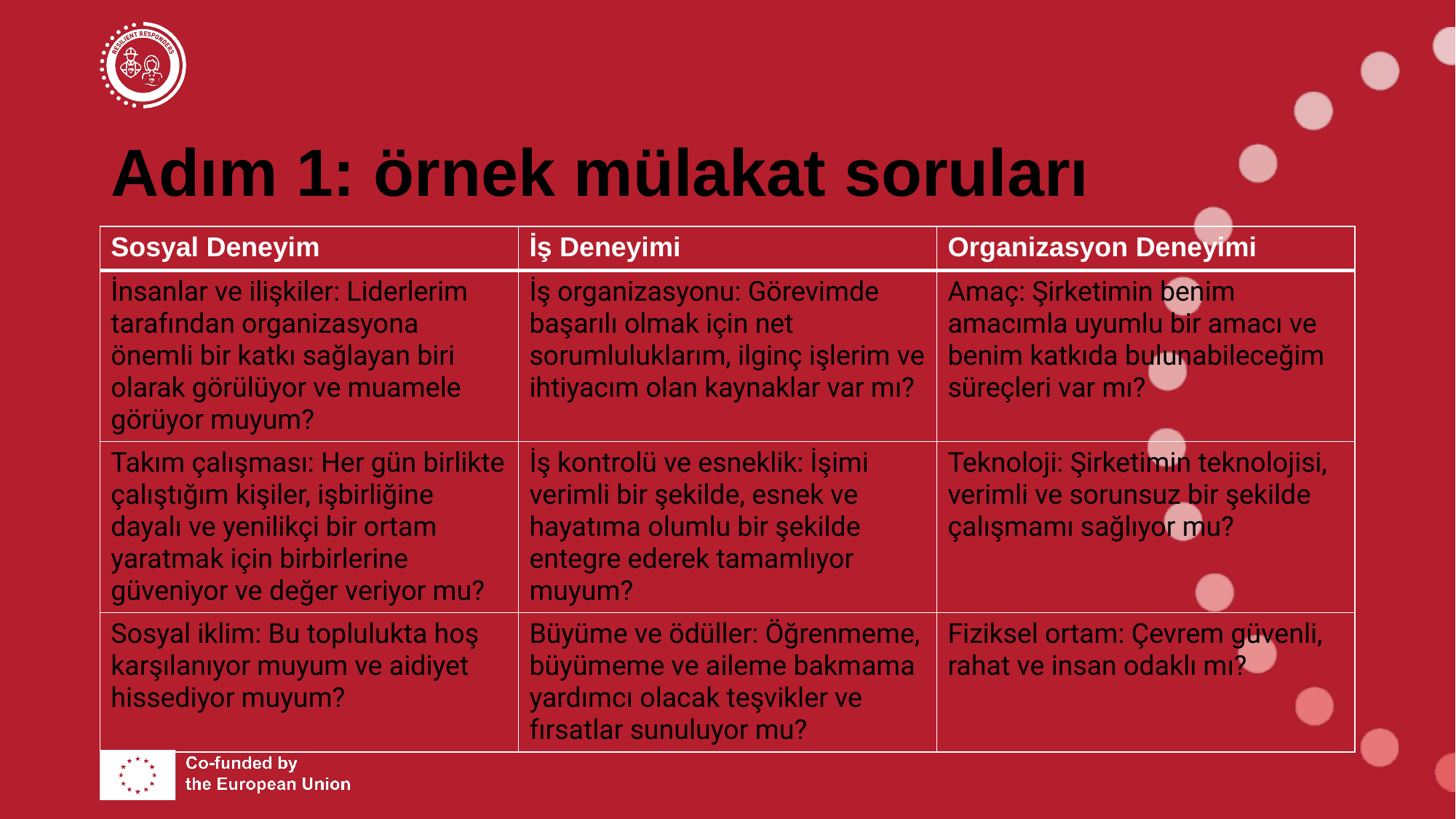

# Adım 1: örnek mülakat soruları
| Sosyal Deneyim | İş Deneyimi | Organizasyon Deneyimi |
| --- | --- | --- |
| İnsanlar ve ilişkiler: Liderlerim tarafından organizasyona önemli bir katkı sağlayan biri olarak görülüyor ve muamele görüyor muyum? | İş organizasyonu: Görevimde başarılı olmak için net sorumluluklarım, ilginç işlerim ve ihtiyacım olan kaynaklar var mı? | Amaç: Şirketimin benim amacımla uyumlu bir amacı ve benim katkıda bulunabileceğim süreçleri var mı? |
| Takım çalışması: Her gün birlikte çalıştığım kişiler, işbirliğine dayalı ve yenilikçi bir ortam yaratmak için birbirlerine güveniyor ve değer veriyor mu? | İş kontrolü ve esneklik: İşimi verimli bir şekilde, esnek ve hayatıma olumlu bir şekilde entegre ederek tamamlıyor muyum? | Teknoloji: Şirketimin teknolojisi, verimli ve sorunsuz bir şekilde çalışmamı sağlıyor mu? |
| Sosyal iklim: Bu toplulukta hoş karşılanıyor muyum ve aidiyet hissediyor muyum? | Büyüme ve ödüller: Öğrenmeme, büyümeme ve aileme bakmama yardımcı olacak teşvikler ve fırsatlar sunuluyor mu? | Fiziksel ortam: Çevrem güvenli, rahat ve insan odaklı mı? |